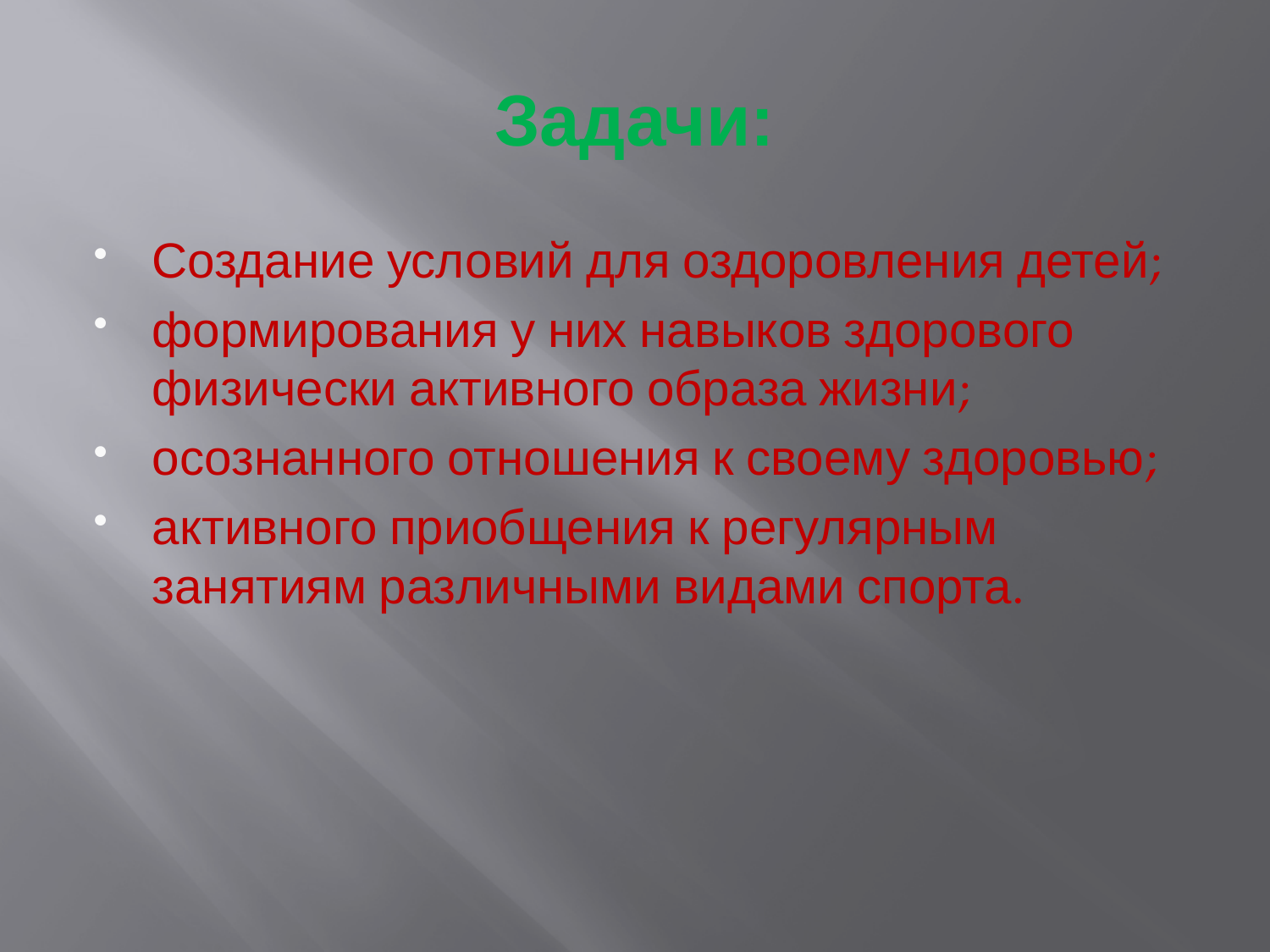

# Задачи:
Создание условий для оздоровления детей;
формирования у них навыков здорового физически активного образа жизни;
осознанного отношения к своему здоровью;
активного приобщения к регулярным занятиям различными видами спорта.